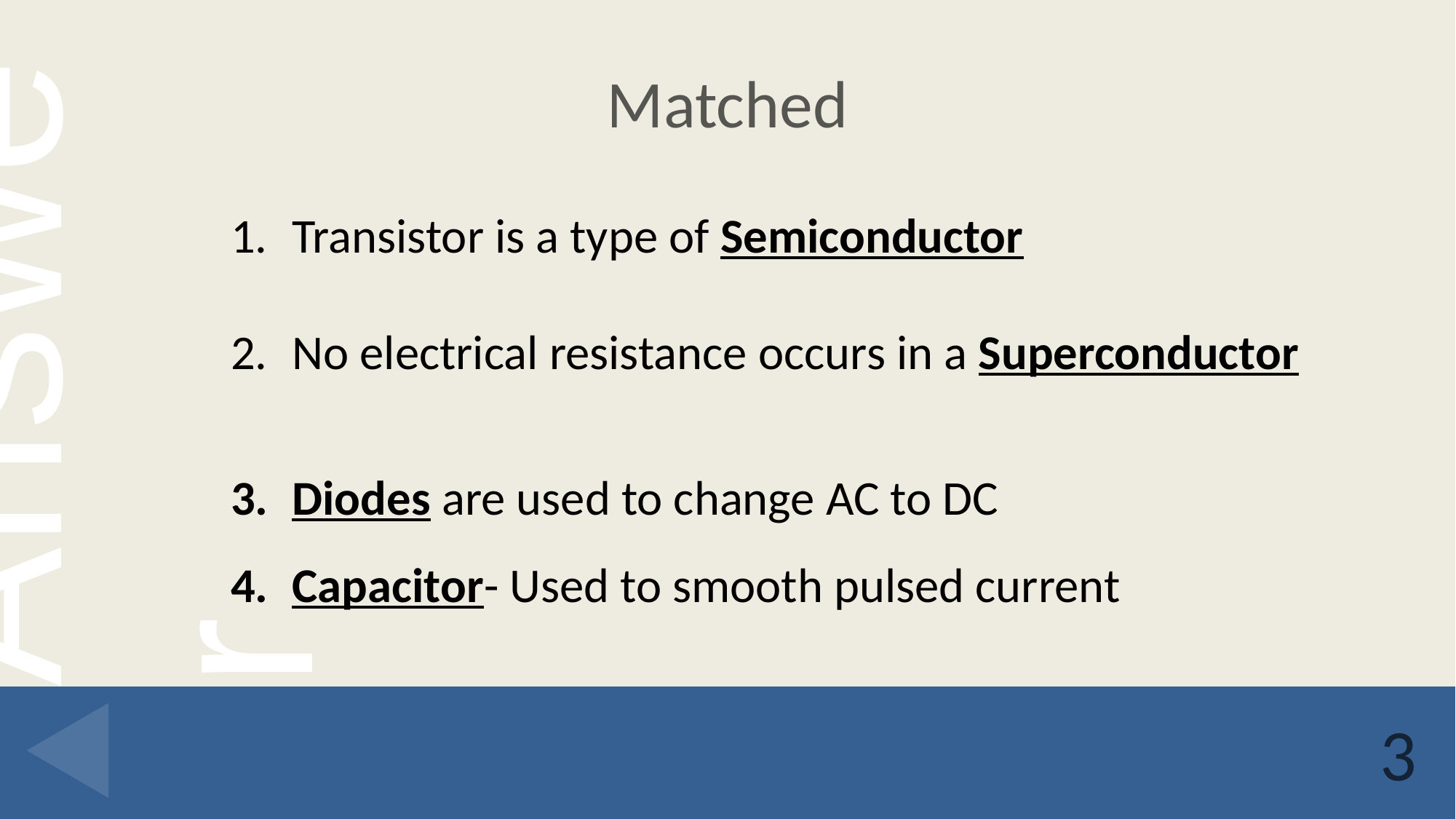

# Matched
Transistor is a type of Semiconductor

No electrical resistance occurs in a Superconductor

Diodes are used to change AC to DC
Capacitor- Used to smooth pulsed current

3